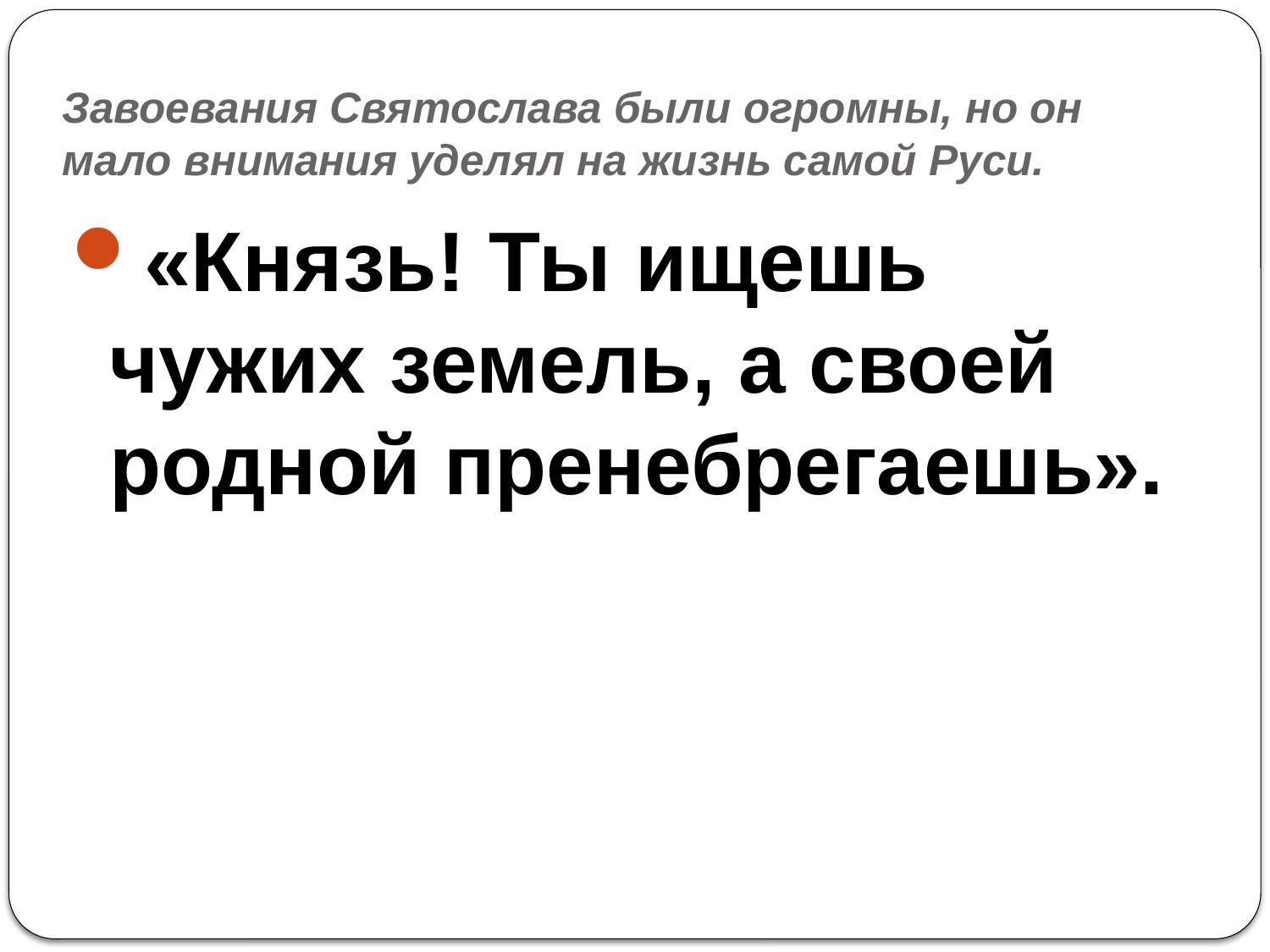

# Завоевания Святослава были огромны, но он мало внимания уделял на жизнь самой Руси.
«Князь! Ты ищешь чужих земель, а своей родной пренебрегаешь».